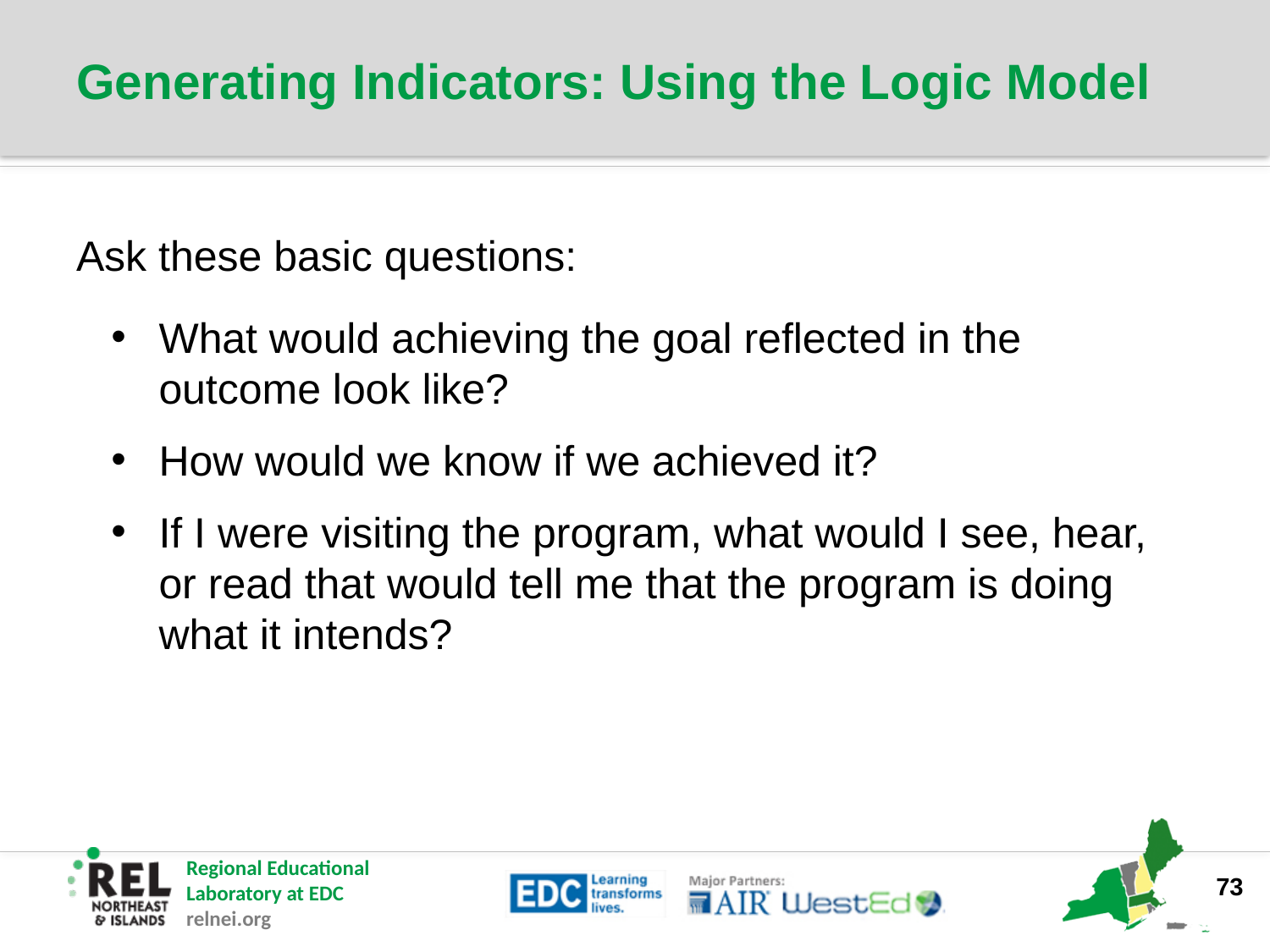

# Generating Indicators: Using the Logic Model
Ask these basic questions:
What would achieving the goal reflected in the outcome look like?
How would we know if we achieved it?
If I were visiting the program, what would I see, hear, or read that would tell me that the program is doing what it intends?
73